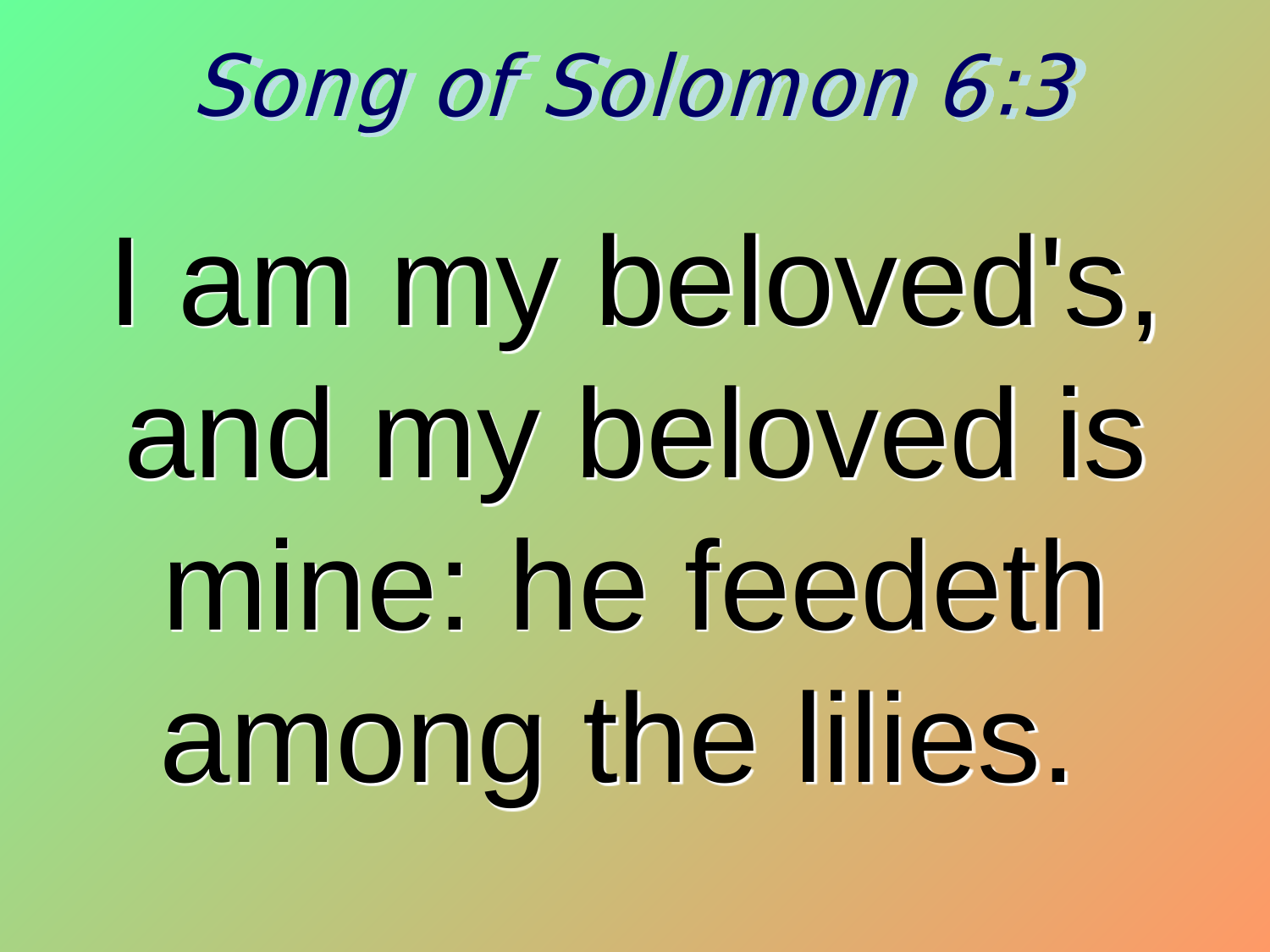

Song of Solomon 6:3
I am my beloved's, and my beloved is mine: he feedeth among the lilies.